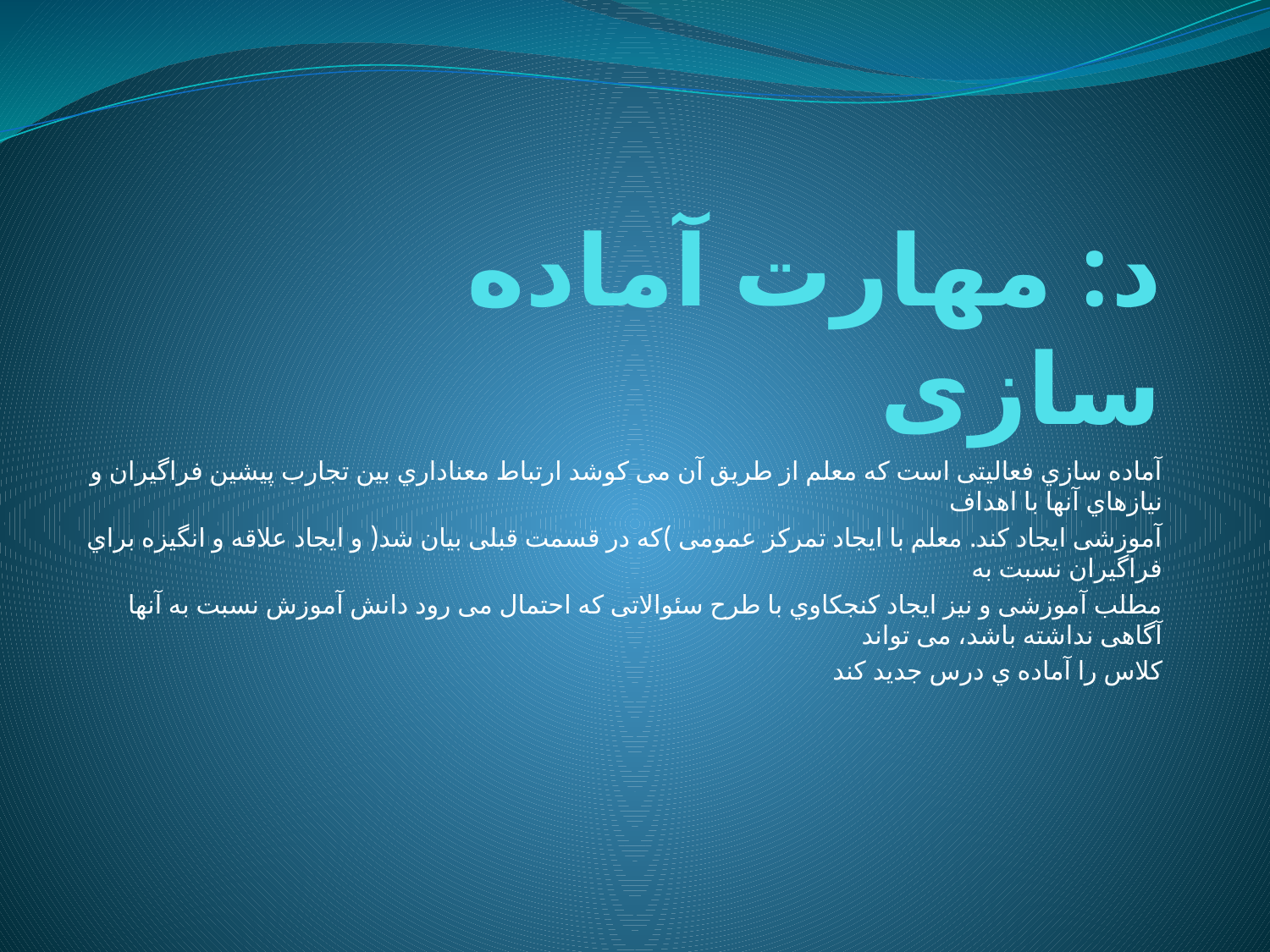

# د: مهارت آماده سازی
آماده سازي فعالیتی است که معلم از طریق آن می کوشد ارتباط معناداري بین تجارب پیشین فراگیران و نیازهاي آنها با اهداف
آموزشی ایجاد کند. معلم با ایجاد تمرکز عمومی )که در قسمت قبلی بیان شد( و ایجاد علاقه و انگیزه براي فراگیران نسبت به
مطلب آموزشی و نیز ایجاد کنجکاوي با طرح سئوالاتی که احتمال می رود دانش آموزش نسبت به آنها آگاهی نداشته باشد، می تواند
کلاس را آماده ي درس جدید کند